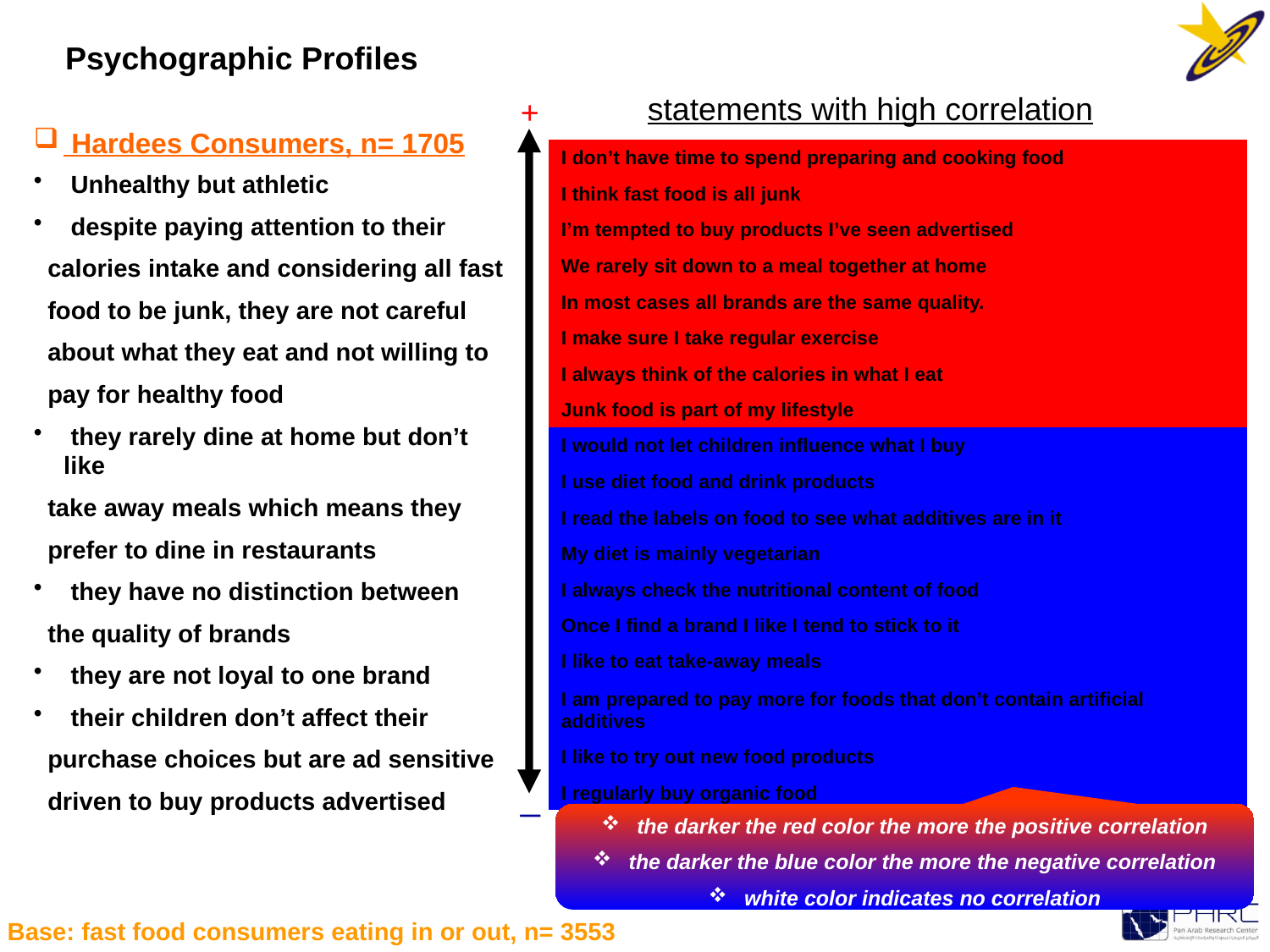

Psychographic Profiles
statements with high correlation
+
 Hardees Consumers, n= 1705

| I don’t have time to spend preparing and cooking food |
| --- |
| I think fast food is all junk |
| I’m tempted to buy products I’ve seen advertised |
| We rarely sit down to a meal together at home |
| In most cases all brands are the same quality. |
| I make sure I take regular exercise |
| I always think of the calories in what I eat |
| Junk food is part of my lifestyle |
| I would not let children influence what I buy |
| I use diet food and drink products |
| I read the labels on food to see what additives are in it |
| My diet is mainly vegetarian |
| I always check the nutritional content of food |
| Once I find a brand I like I tend to stick to it |
| I like to eat take-away meals |
| I am prepared to pay more for foods that don’t contain artificial additives |
| I like to try out new food products |
| I regularly buy organic food |
 Unhealthy but athletic
 despite paying attention to their
  calories intake and considering all fast
  food to be junk, they are not careful
  about what they eat and not willing to
  pay for healthy food
 they rarely dine at home but don’t like
  take away meals which means they
  prefer to dine in restaurants
 they have no distinction between
  the quality of brands
 they are not loyal to one brand
 their children don’t affect their
  purchase choices but are ad sensitive
  driven to buy products advertised
_
 the darker the red color the more the positive correlation
 the darker the blue color the more the negative correlation
 white color indicates no correlation

Base: fast food consumers eating in or out, n= 3553